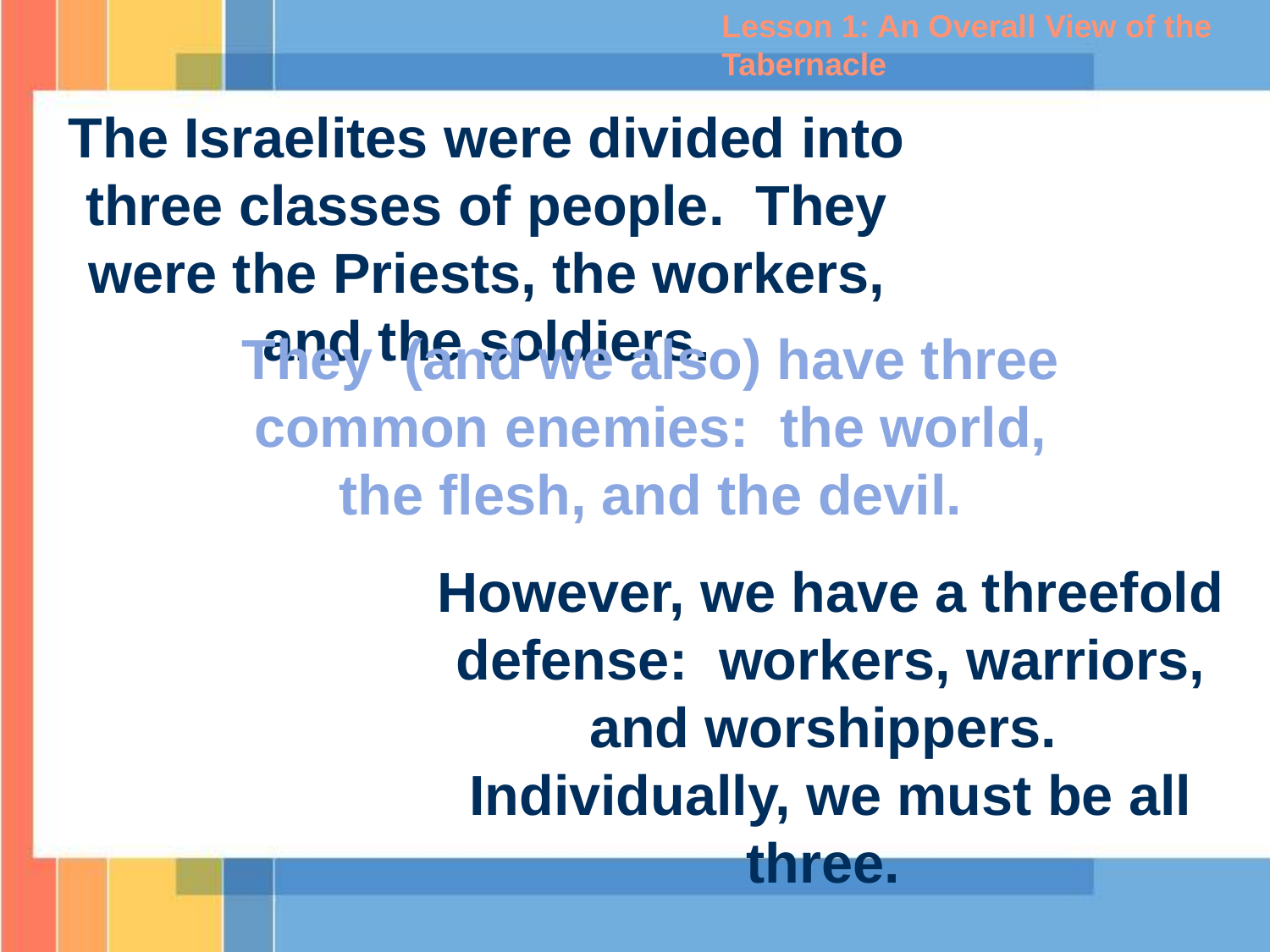

Lesson 1: An Overall View of the Tabernacle
The Israelites were divided into three classes of people.  They were the Priests, the workers, and the soldiers.
They  (and we also) have three common enemies:  the world, the flesh, and the devil.
However, we have a threefold defense:  workers, warriors, and worshippers.  Individually, we must be all three.